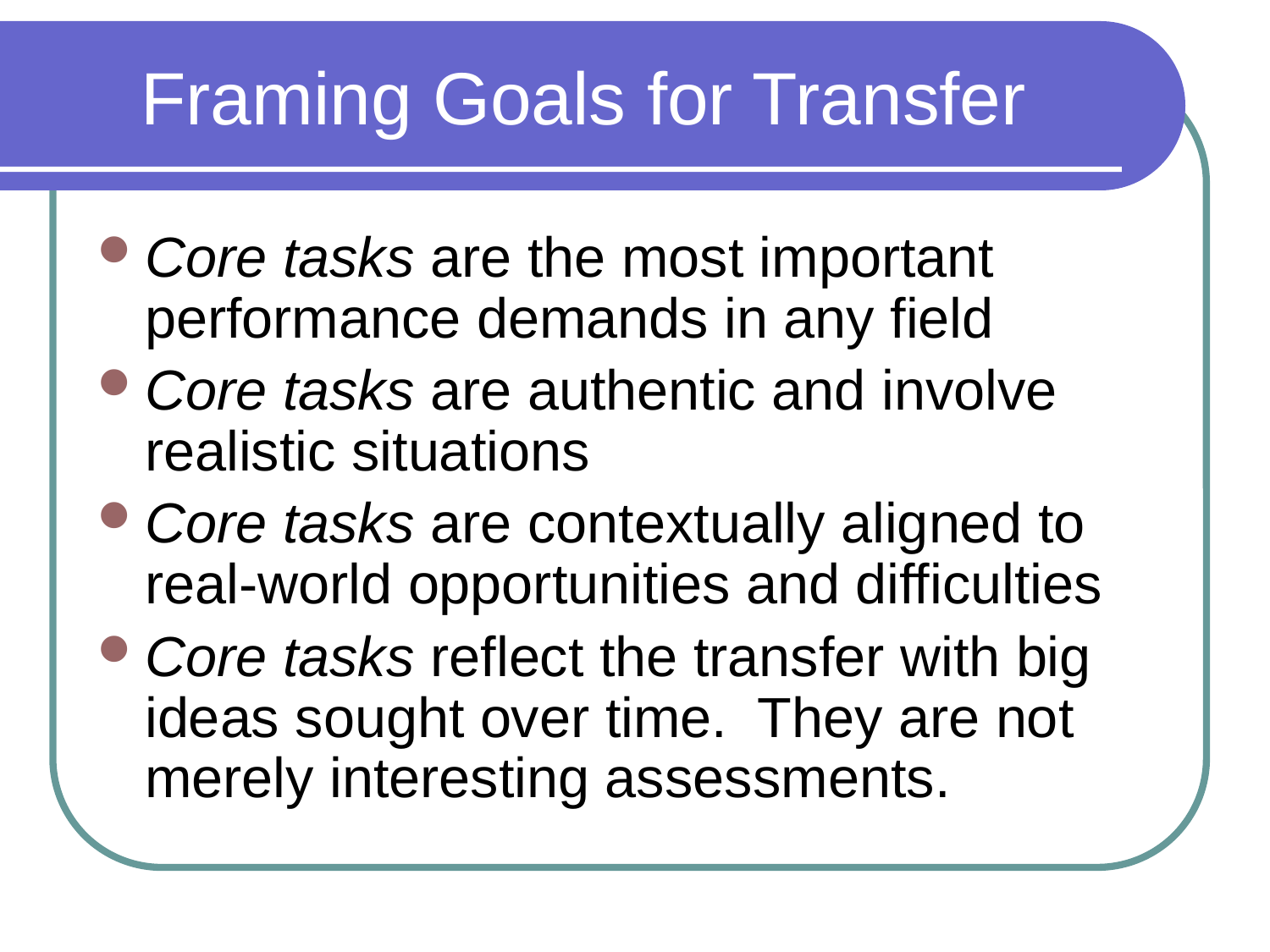

# Framing Goals for Transfer
Core tasks are the most important performance demands in any field
Core tasks are authentic and involve realistic situations
Core tasks are contextually aligned to real-world opportunities and difficulties
Core tasks reflect the transfer with big ideas sought over time.  They are not merely interesting assessments.